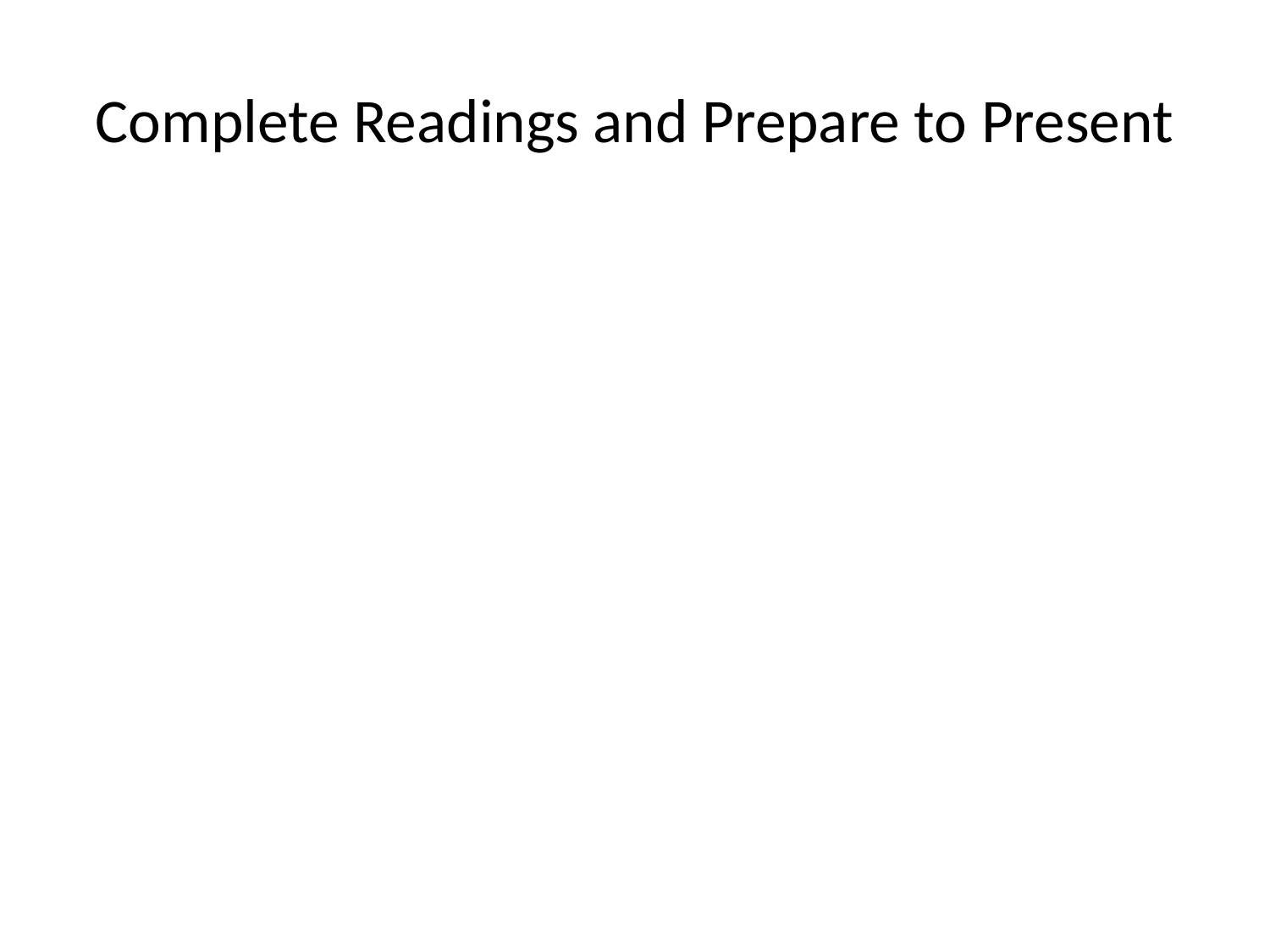

# Complete Readings and Prepare to Present